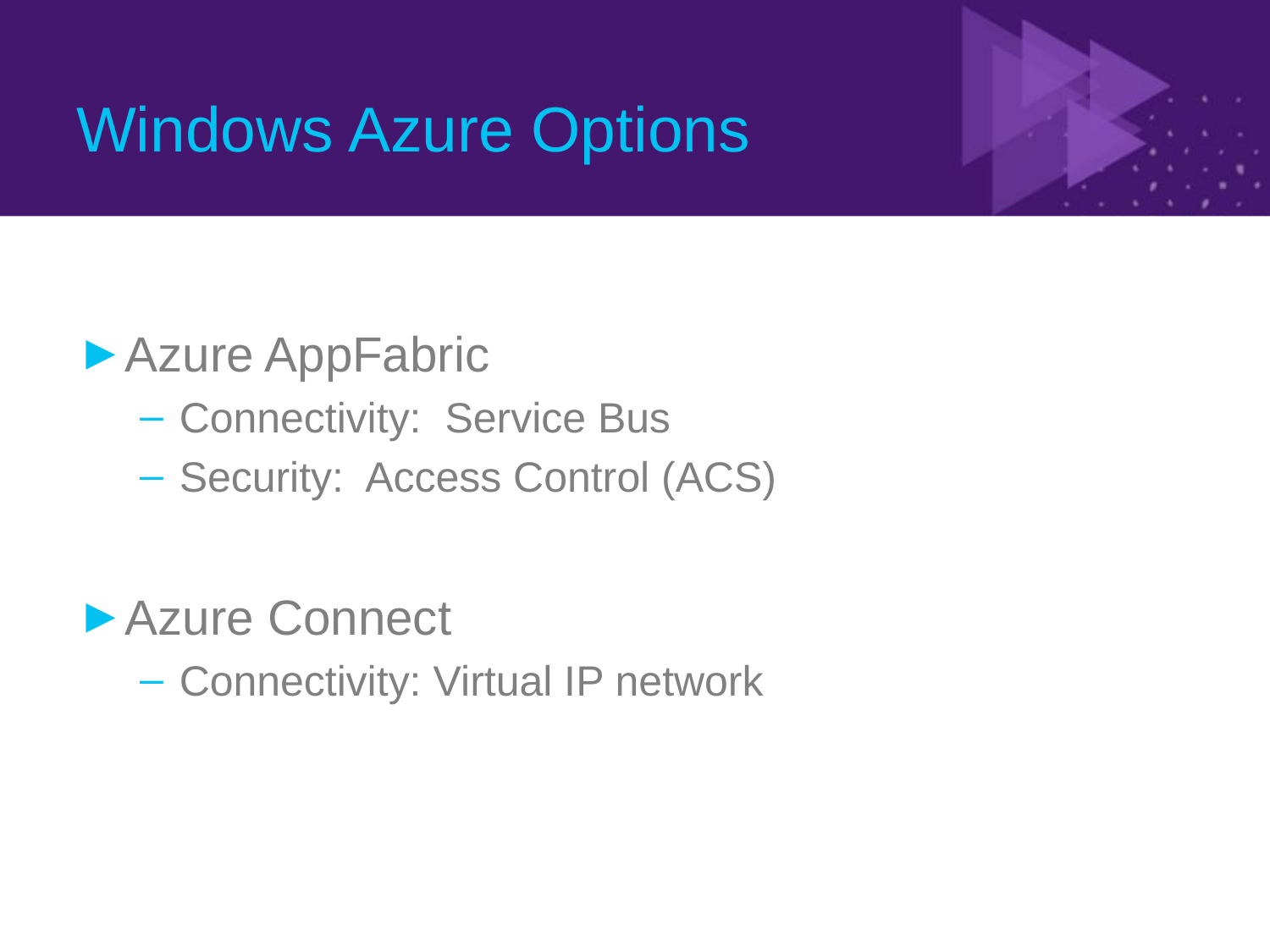

# Windows Azure Options
Azure AppFabric
Connectivity:  Service Bus
Security:  Access Control (ACS)

Azure Connect
Connectivity: Virtual IP network